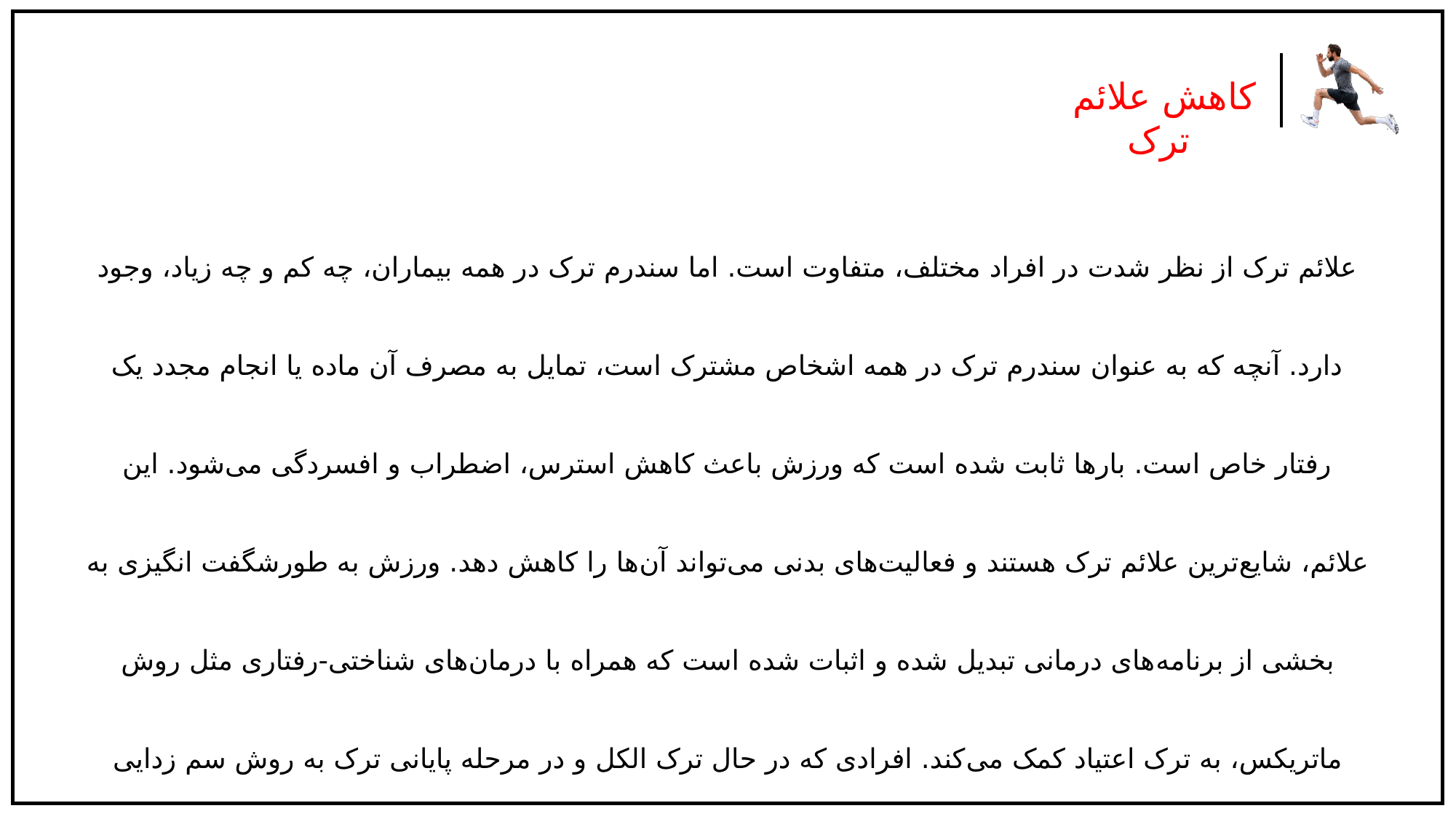

کاهش علائم ترک
علائم ترک از نظر شدت در افراد مختلف، متفاوت است. اما سندرم ترک در همه بیماران، چه کم و چه زیاد، وجود دارد. آنچه که به عنوان سندرم ترک در همه اشخاص مشترک است، تمایل به مصرف آن ماده یا انجام مجدد یک رفتار خاص است. بارها ثابت شده است که ورزش باعث کاهش استرس، اضطراب و افسردگی می‌شود. این علائم، شایع‌ترین علائم ترک هستند و فعالیت‌های بدنی می‌تواند آن‌ها را کاهش دهد. ورزش به طورشگفت انگیزی به بخشی از برنامه‌های درمانی تبدیل شده و اثبات شده است که همراه با درمان‌های شناختی-رفتاری مثل روش ماتریکس، به ترک اعتیاد کمک می‌کند. افرادی که در حال ترک الکل و در مرحله پایانی ترک به روش سم زدایی هستند، با انجام تمرینات ورزشی، تمایل کمتری به نوشیدن الکل خواهند داشت.